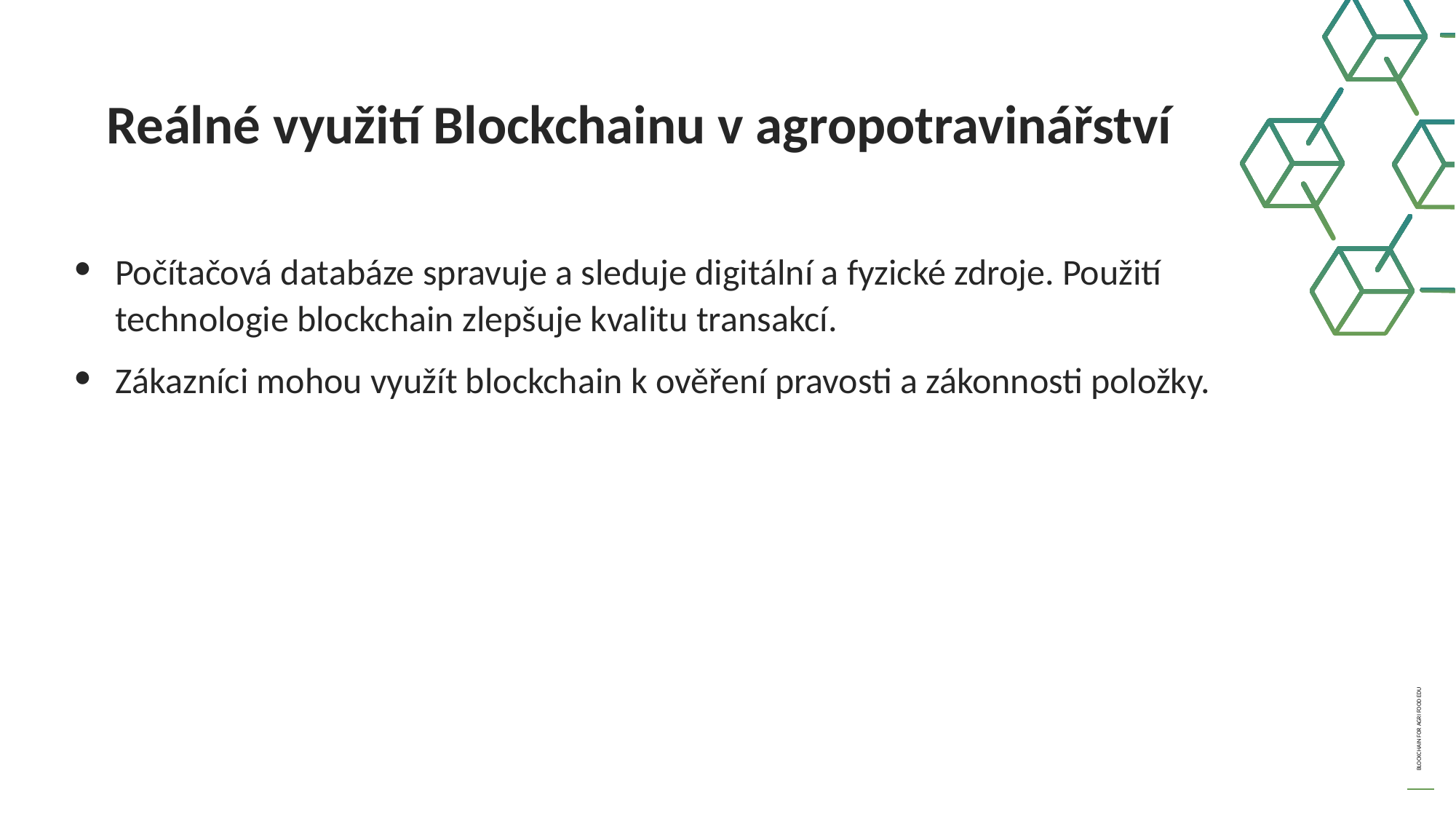

Reálné využití Blockchainu v agropotravinářství
Počítačová databáze spravuje a sleduje digitální a fyzické zdroje. Použití technologie blockchain zlepšuje kvalitu transakcí.
Zákazníci mohou využít blockchain k ověření pravosti a zákonnosti položky.